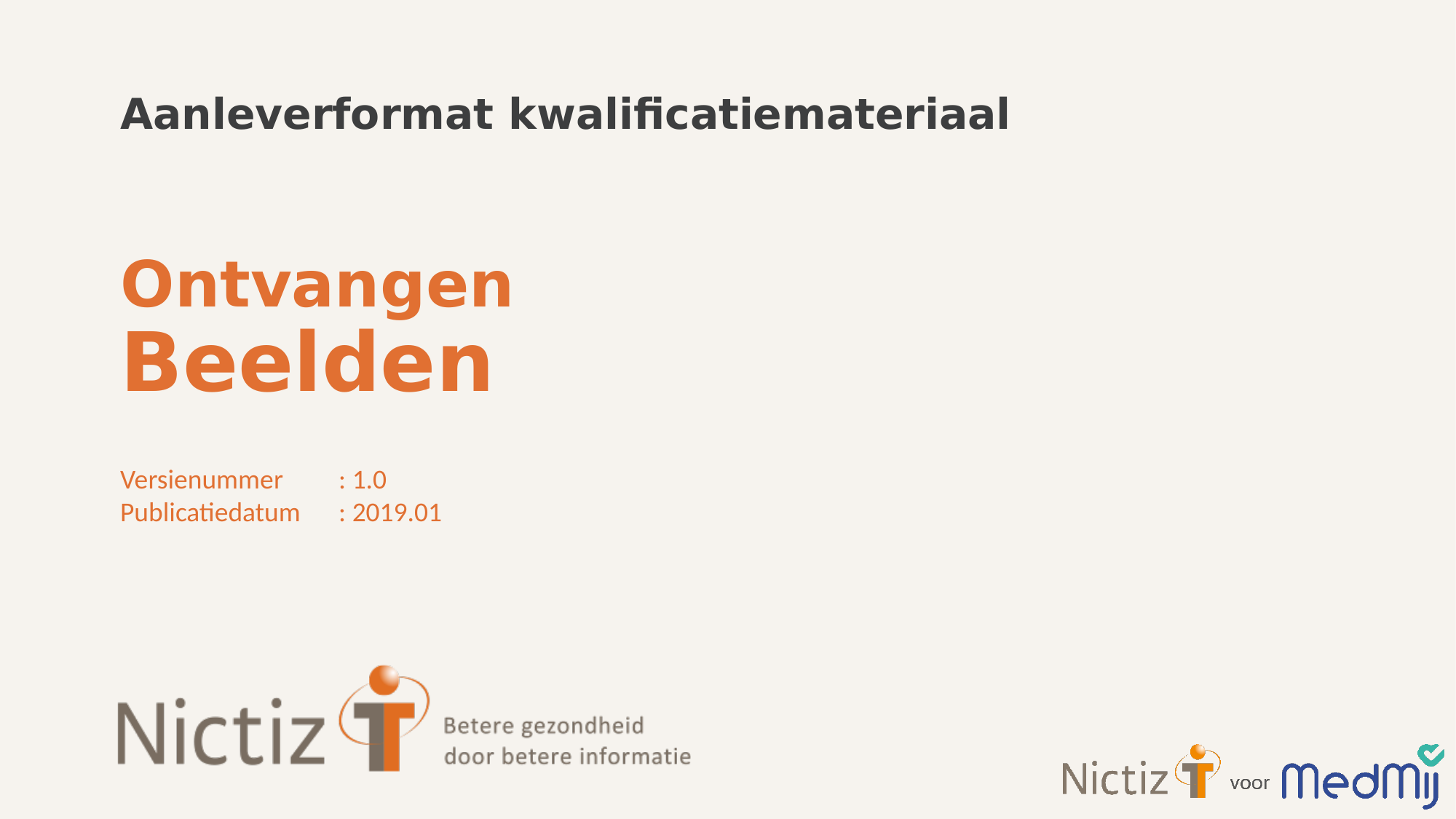

Aanleverformat kwalificatiemateriaal
# Ontvangen Beelden
Versienummer 	: 1.0
Publicatiedatum	: 2019.01